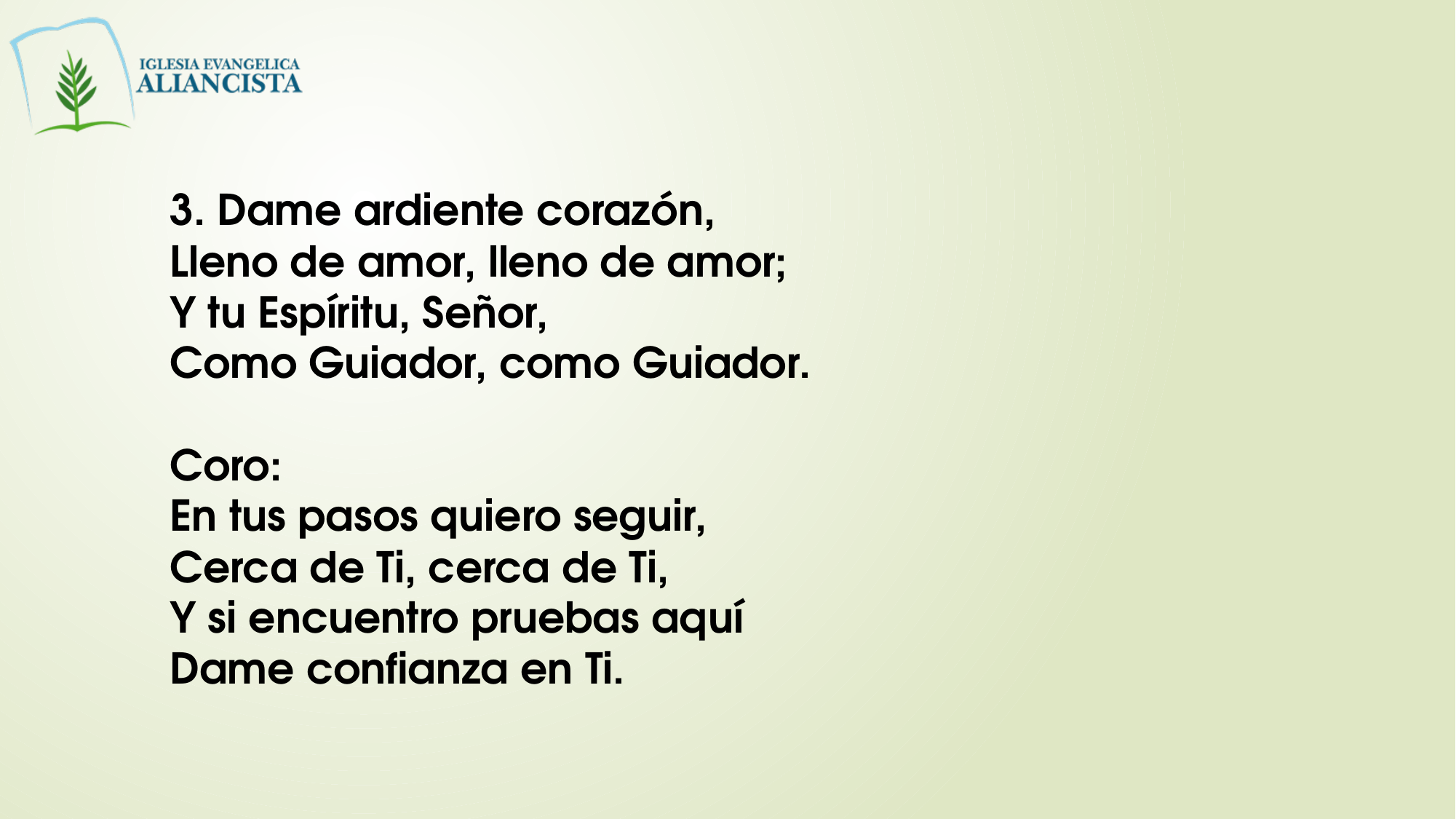

3. Dame ardiente corazón,
Lleno de amor, lleno de amor;
Y tu Espíritu, Señor,
Como Guiador, como Guiador.

Coro:
En tus pasos quiero seguir,
Cerca de Ti, cerca de Ti,
Y si encuentro pruebas aquí
Dame confianza en Ti.